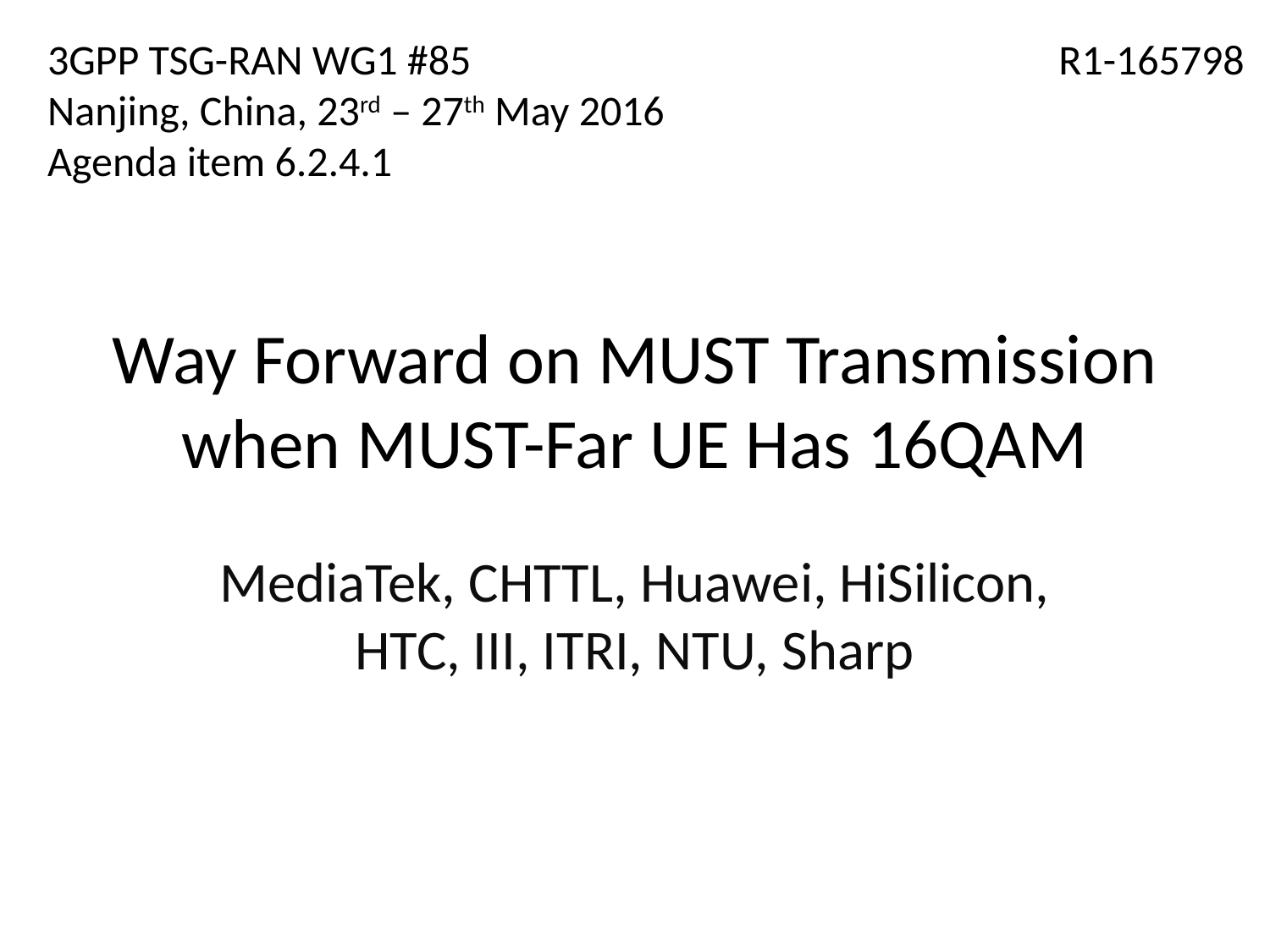

3GPP TSG-RAN WG1 #85
Nanjing, China, 23rd – 27th May 2016
Agenda item 6.2.4.1
R1-165798
# Way Forward on MUST Transmission when MUST-Far UE Has 16QAM
MediaTek, CHTTL, Huawei, HiSilicon, HTC, III, ITRI, NTU, Sharp